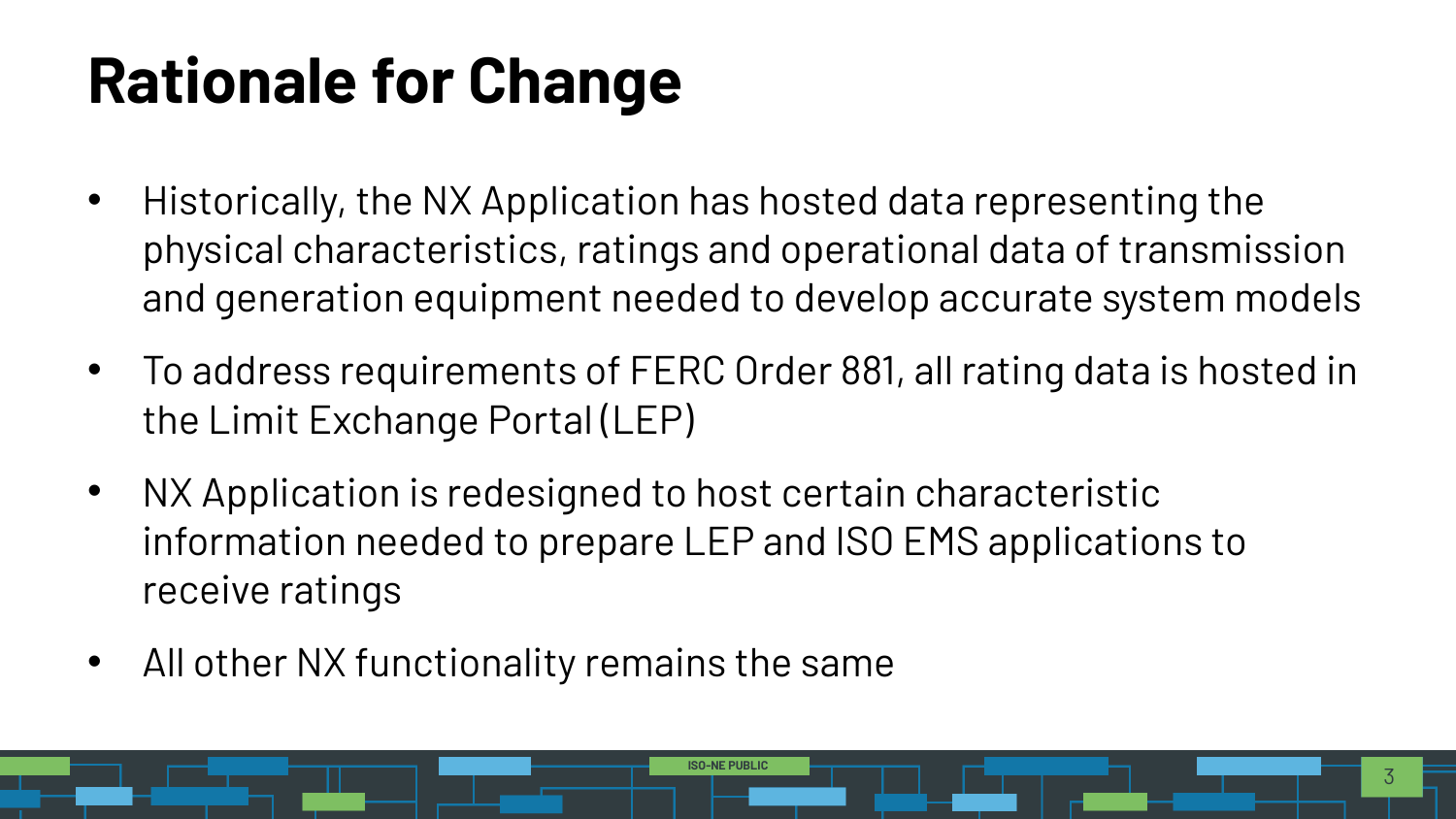

# Rationale for Change
Historically, the NX Application has hosted data representing the physical characteristics, ratings and operational data of transmission and generation equipment needed to develop accurate system models
To address requirements of FERC Order 881, all rating data is hosted in the Limit Exchange Portal (LEP)
NX Application is redesigned to host certain characteristic information needed to prepare LEP and ISO EMS applications to receive ratings
All other NX functionality remains the same
3